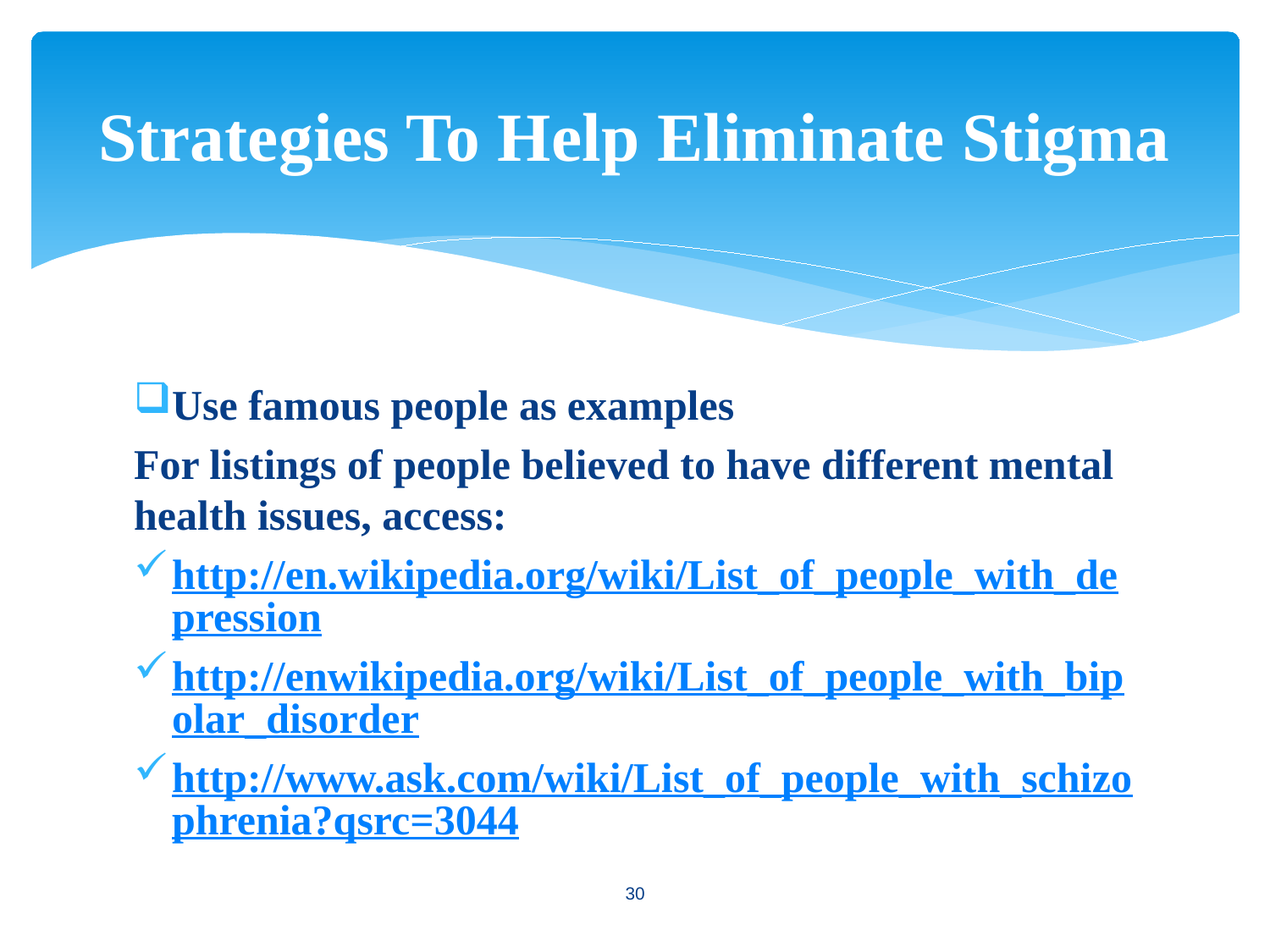

# Strategies To Help Eliminate Stigma
Use famous people as examples
For listings of people believed to have different mental health issues, access:
http://en.wikipedia.org/wiki/List_of_people_with_depression
http://enwikipedia.org/wiki/List_of_people_with_bipolar_disorder
http://www.ask.com/wiki/List_of_people_with_schizophrenia?qsrc=3044

30